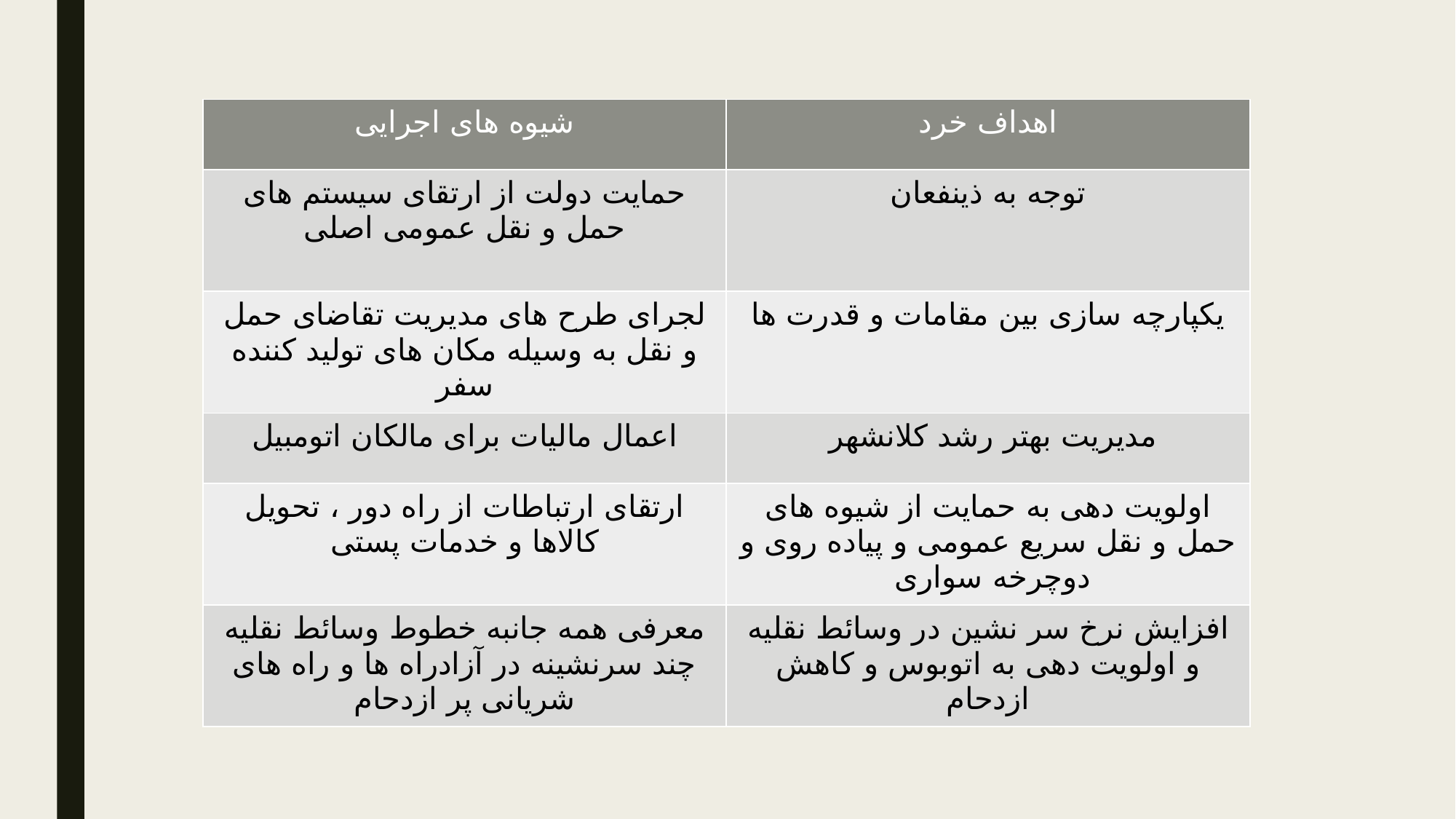

| شیوه های اجرایی | اهداف خرد |
| --- | --- |
| حمایت دولت از ارتقای سیستم های حمل و نقل عمومی اصلی | توجه به ذینفعان |
| لجرای طرح های مدیریت تقاضای حمل و نقل به وسیله مکان های تولید کننده سفر | یکپارچه سازی بین مقامات و قدرت ها |
| اعمال مالیات برای مالکان اتومبیل | مدیریت بهتر رشد کلانشهر |
| ارتقای ارتباطات از راه دور ، تحویل کالاها و خدمات پستی | اولویت دهی به حمایت از شیوه های حمل و نقل سریع عمومی و پیاده روی و دوچرخه سواری |
| معرفی همه جانبه خطوط وسائط نقلیه چند سرنشینه در آزادراه ها و راه های شریانی پر ازدحام | افزایش نرخ سر نشین در وسائط نقلیه و اولویت دهی به اتوبوس و کاهش ازدحام |